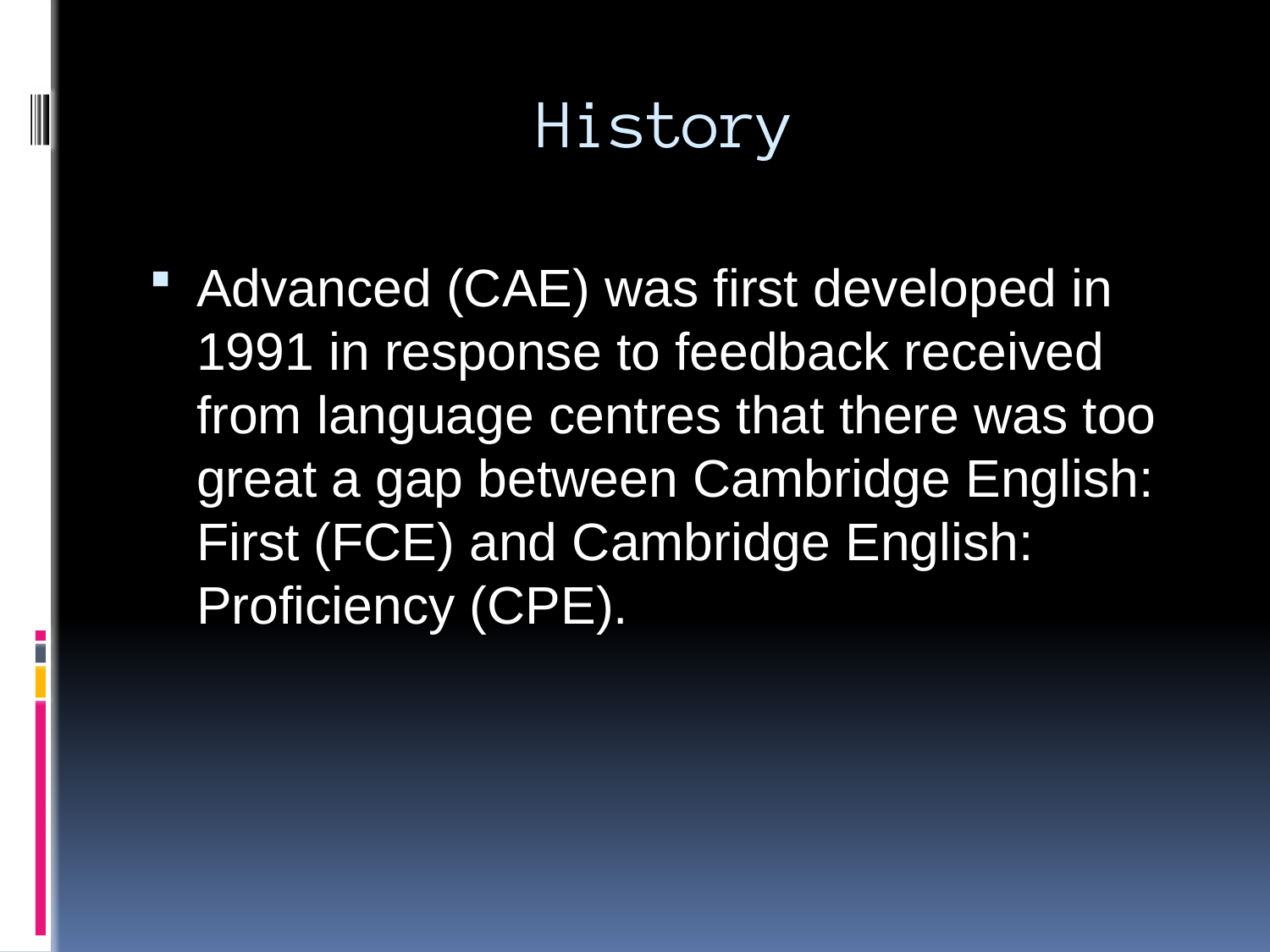

# History
Advanced (CAE) was first developed in 1991 in response to feedback received from language centres that there was too great a gap between Cambridge English: First (FCE) and Cambridge English: Proficiency (CPE).